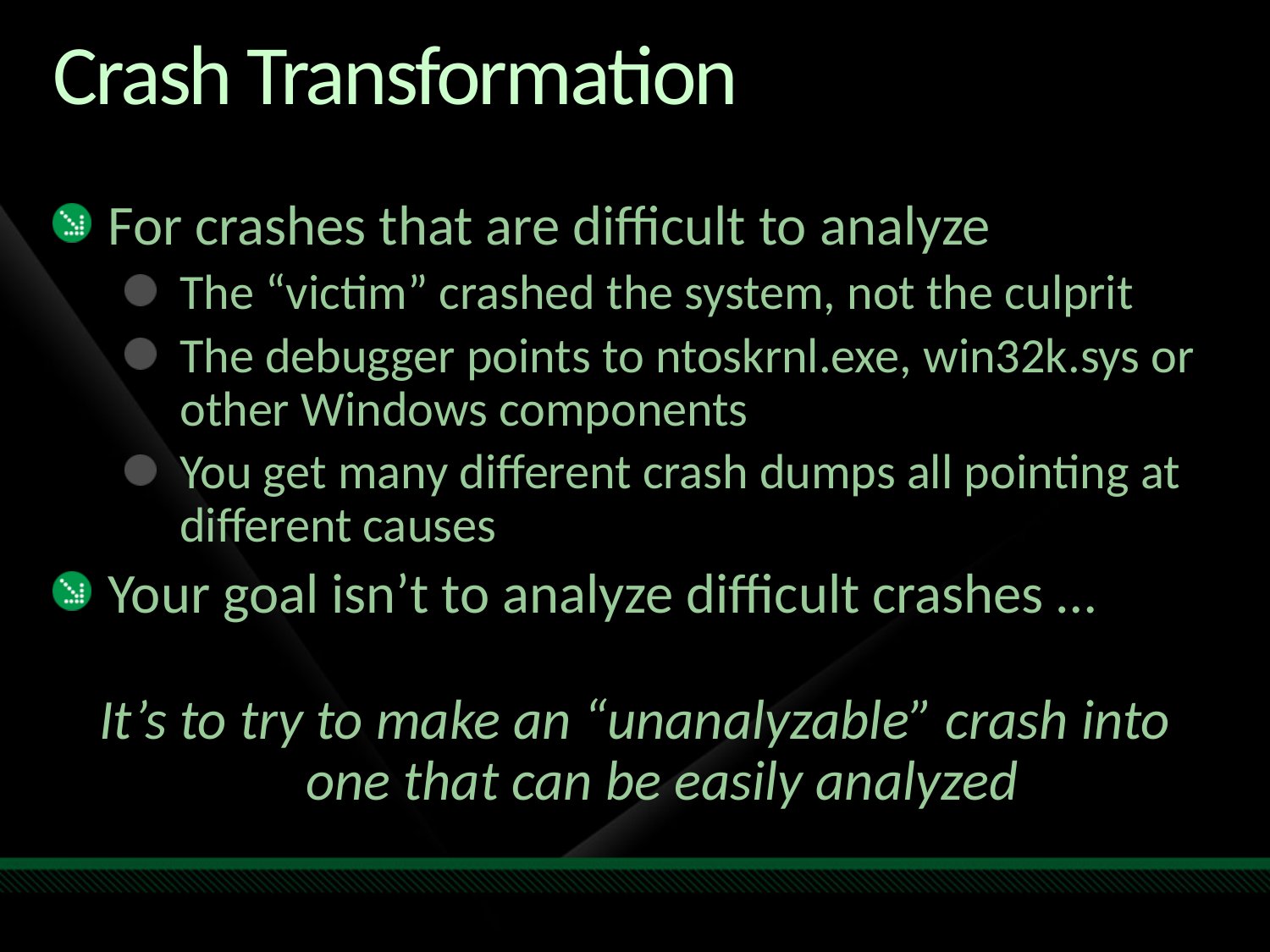

# Crash Transformation
For crashes that are difficult to analyze
The “victim” crashed the system, not the culprit
The debugger points to ntoskrnl.exe, win32k.sys or other Windows components
You get many different crash dumps all pointing at different causes
Your goal isn’t to analyze difficult crashes …

It’s to try to make an “unanalyzable” crash into one that can be easily analyzed